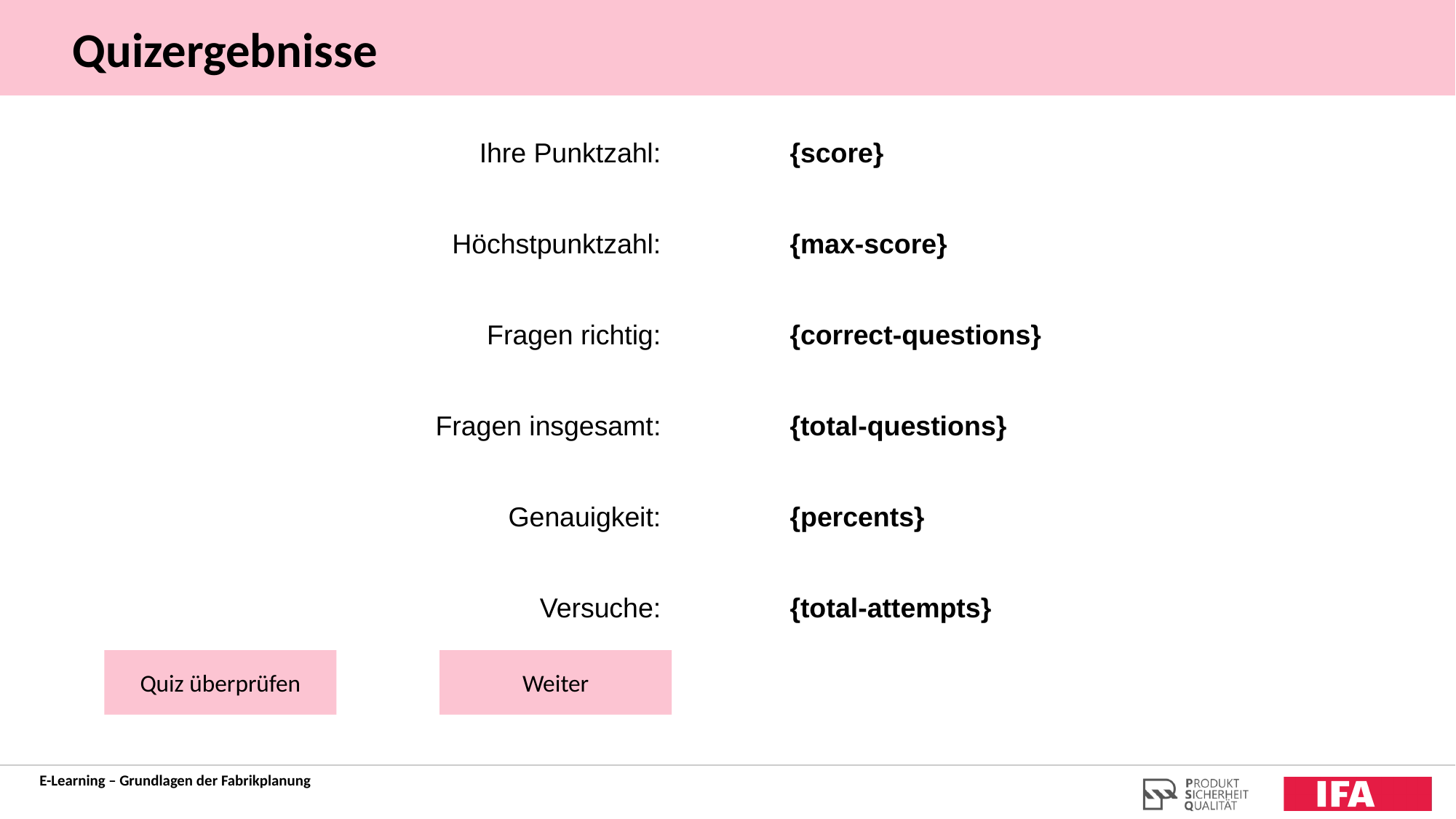

Quizergebnisse
Ihre Punktzahl:

Höchstpunktzahl:

Fragen richtig:

Fragen insgesamt:

Genauigkeit:

Versuche:
{score}

{max-score}

{correct-questions}

{total-questions}

{percents}

{total-attempts}
Quiz überprüfen
Weiter